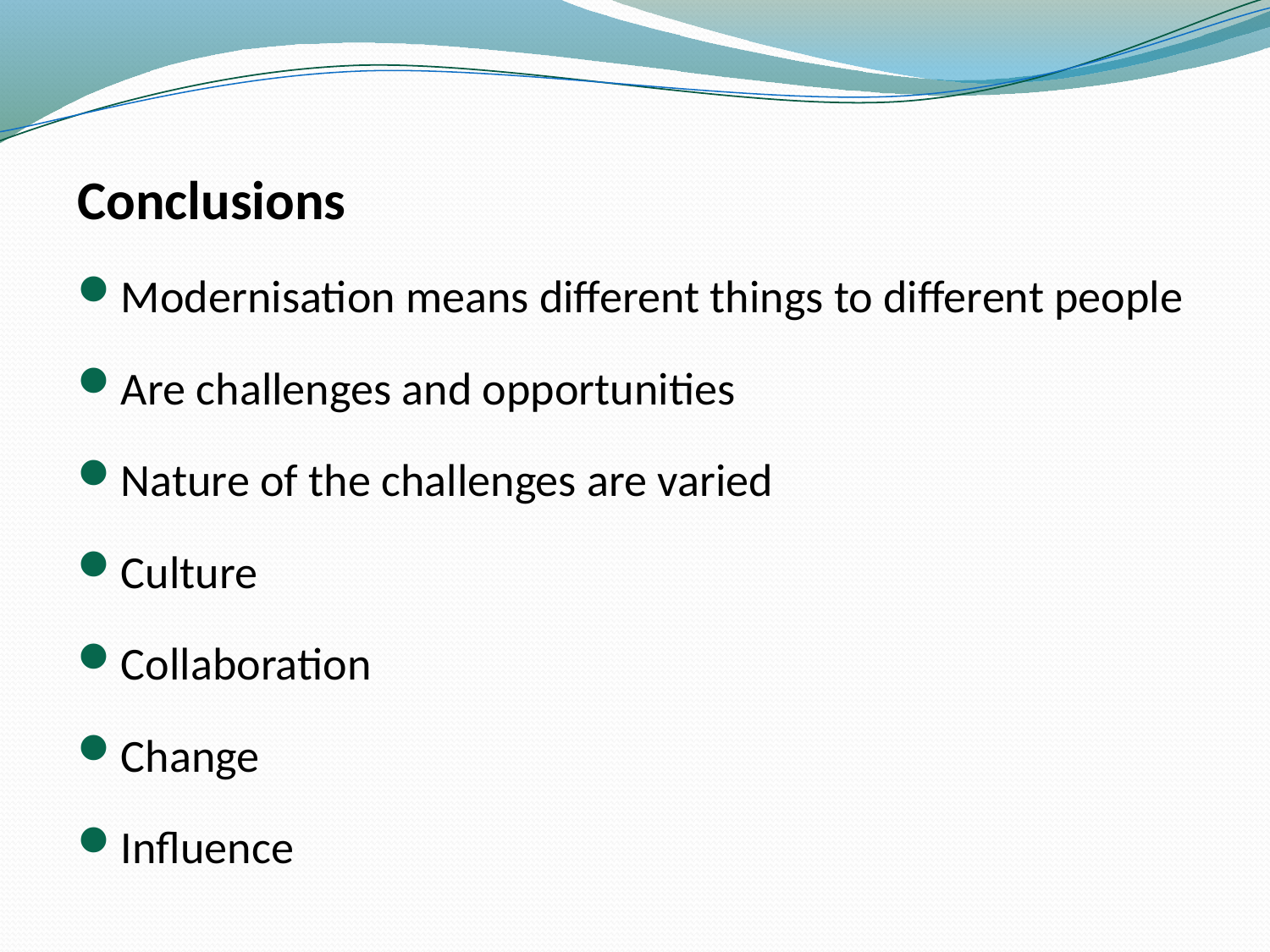

#
Conclusions
Modernisation means different things to different people
Are challenges and opportunities
Nature of the challenges are varied
Culture
Collaboration
Change
Influence